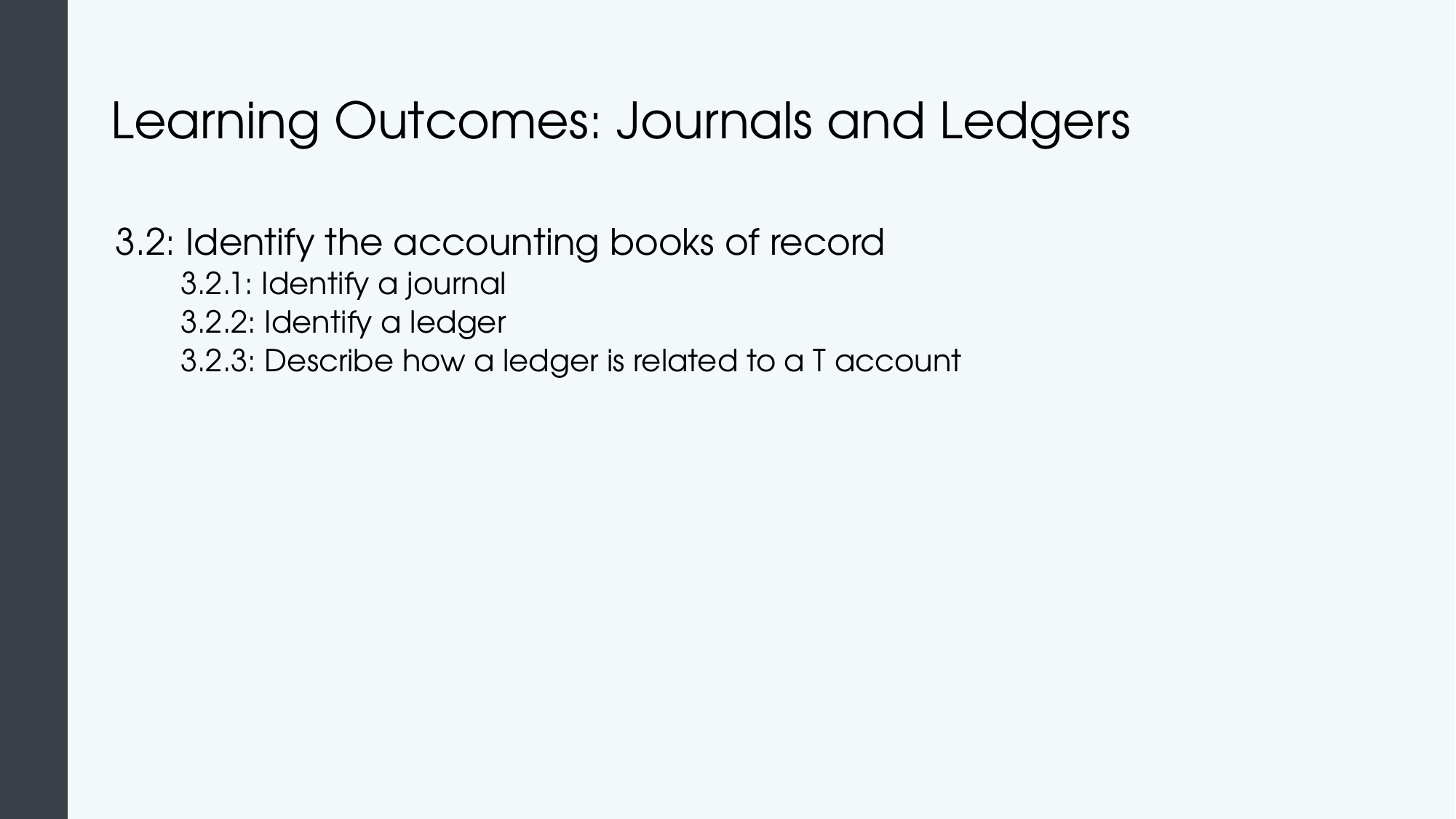

# Learning Outcomes: Journals and Ledgers
3.2: Identify the accounting books of record
3.2.1: Identify a journal
3.2.2: Identify a ledger
3.2.3: Describe how a ledger is related to a T account